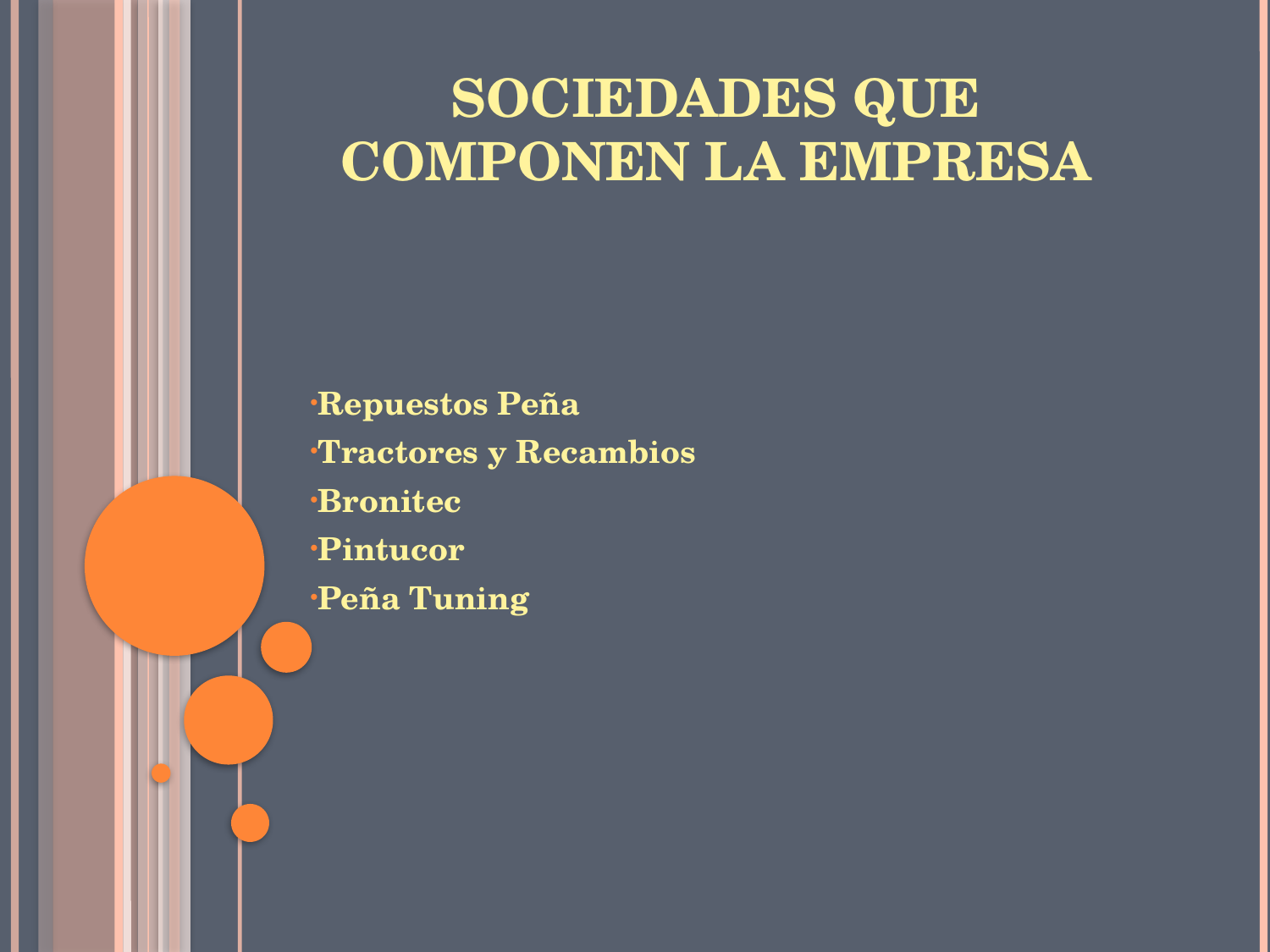

# Sociedades que componen la empresa
Repuestos Peña
Tractores y Recambios
Bronitec
Pintucor
Peña Tuning